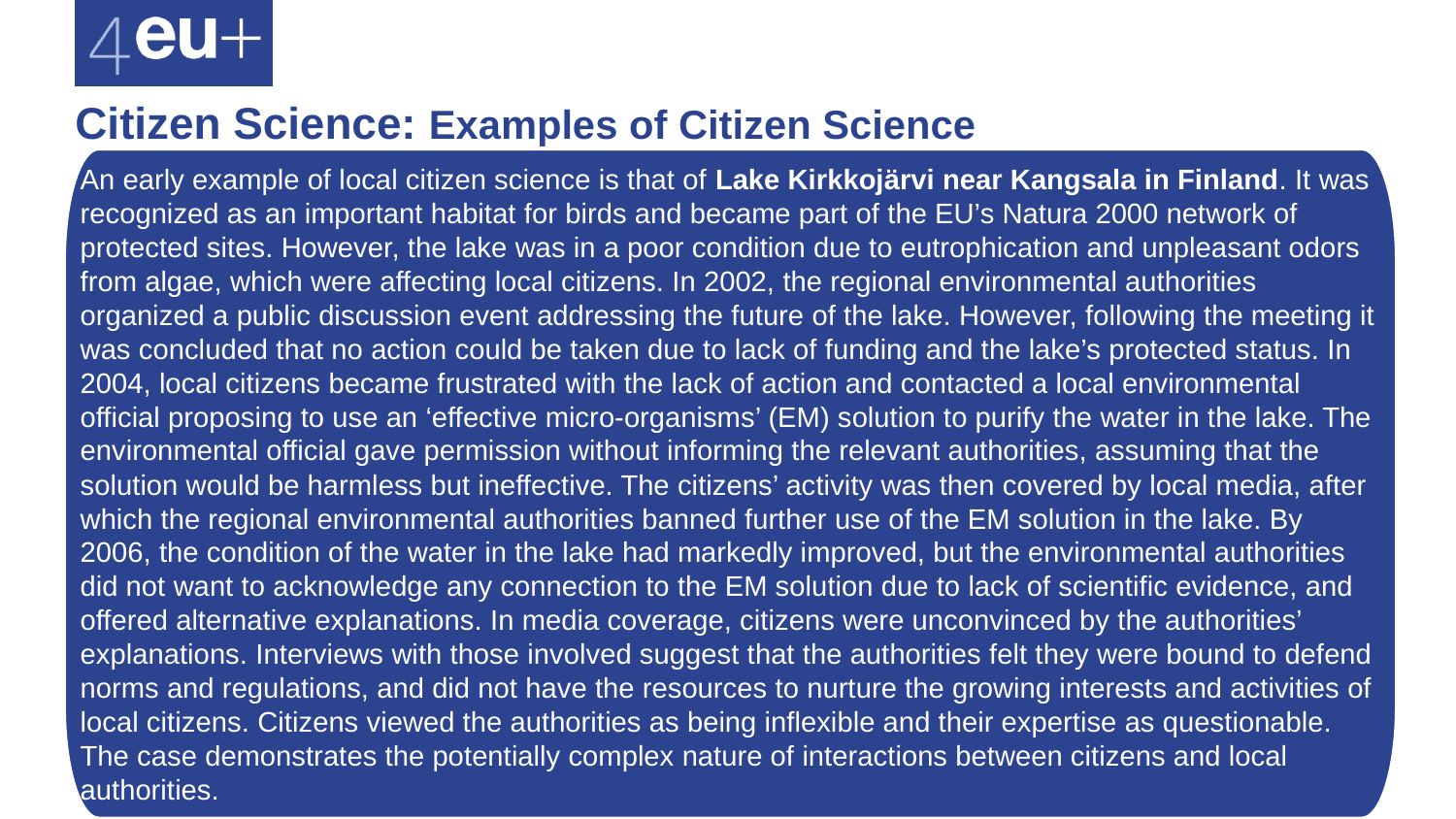

Citizen Science: Examples of Citizen Science
An early example of local citizen science is that of Lake Kirkkojärvi near Kangsala in Finland. It was recognized as an important habitat for birds and became part of the EU’s Natura 2000 network of protected sites. However, the lake was in a poor condition due to eutrophication and unpleasant odors from algae, which were affecting local citizens. In 2002, the regional environmental authorities organized a public discussion event addressing the future of the lake. However, following the meeting it was concluded that no action could be taken due to lack of funding and the lake’s protected status. In 2004, local citizens became frustrated with the lack of action and contacted a local environmental official proposing to use an ‘effective micro-organisms’ (EM) solution to purify the water in the lake. The environmental official gave permission without informing the relevant authorities, assuming that the solution would be harmless but ineffective. The citizens’ activity was then covered by local media, after which the regional environmental authorities banned further use of the EM solution in the lake. By 2006, the condition of the water in the lake had markedly improved, but the environmental authorities did not want to acknowledge any connection to the EM solution due to lack of scientific evidence, and offered alternative explanations. In media coverage, citizens were unconvinced by the authorities’ explanations. Interviews with those involved suggest that the authorities felt they were bound to defend norms and regulations, and did not have the resources to nurture the growing interests and activities of local citizens. Citizens viewed the authorities as being inflexible and their expertise as questionable. The case demonstrates the potentially complex nature of interactions between citizens and local authorities.